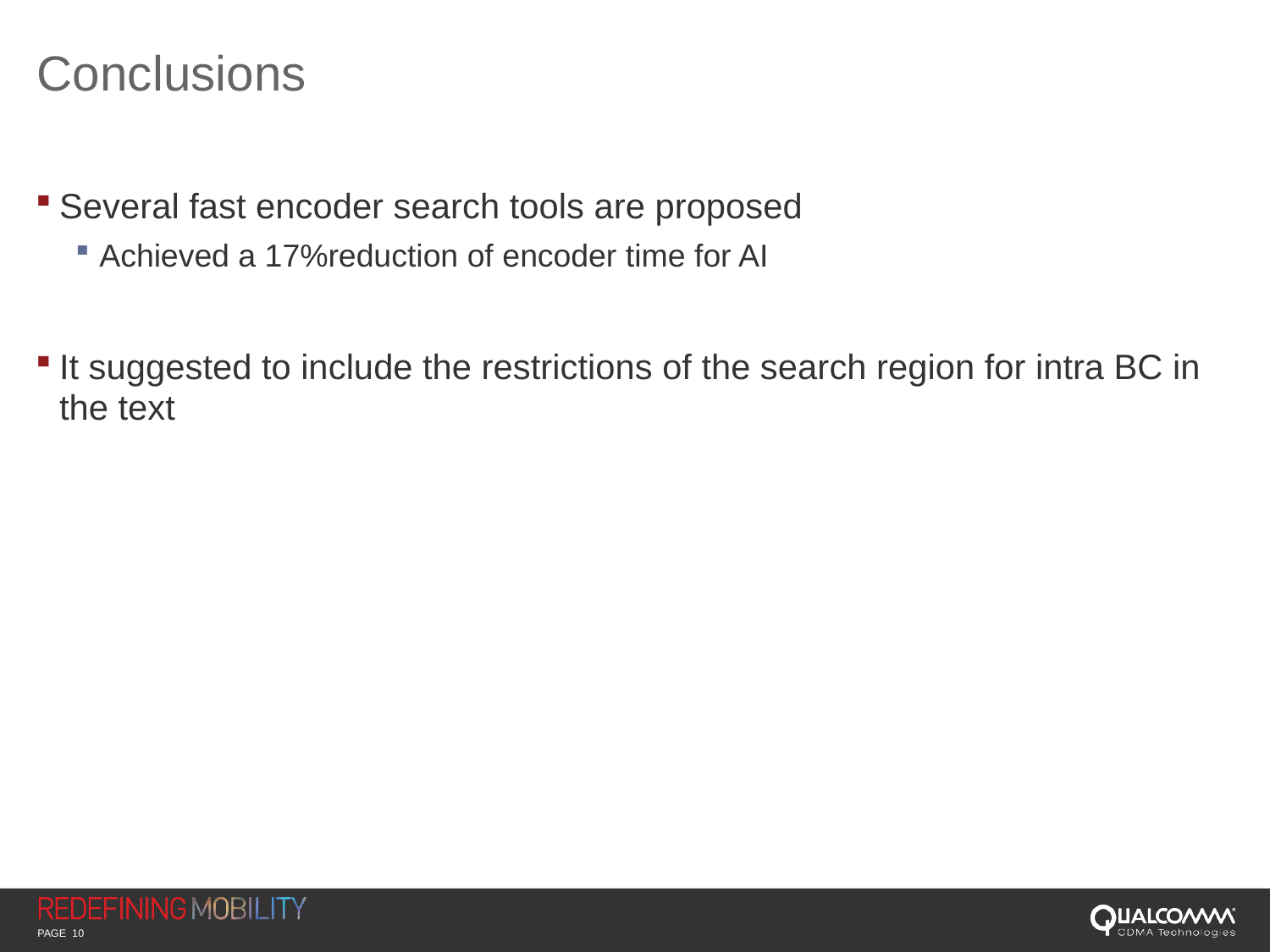

# Conclusions

Several fast encoder search tools are proposed
Achieved a 17%reduction of encoder time for AI

It suggested to include the restrictions of the search region for intra BC in the text